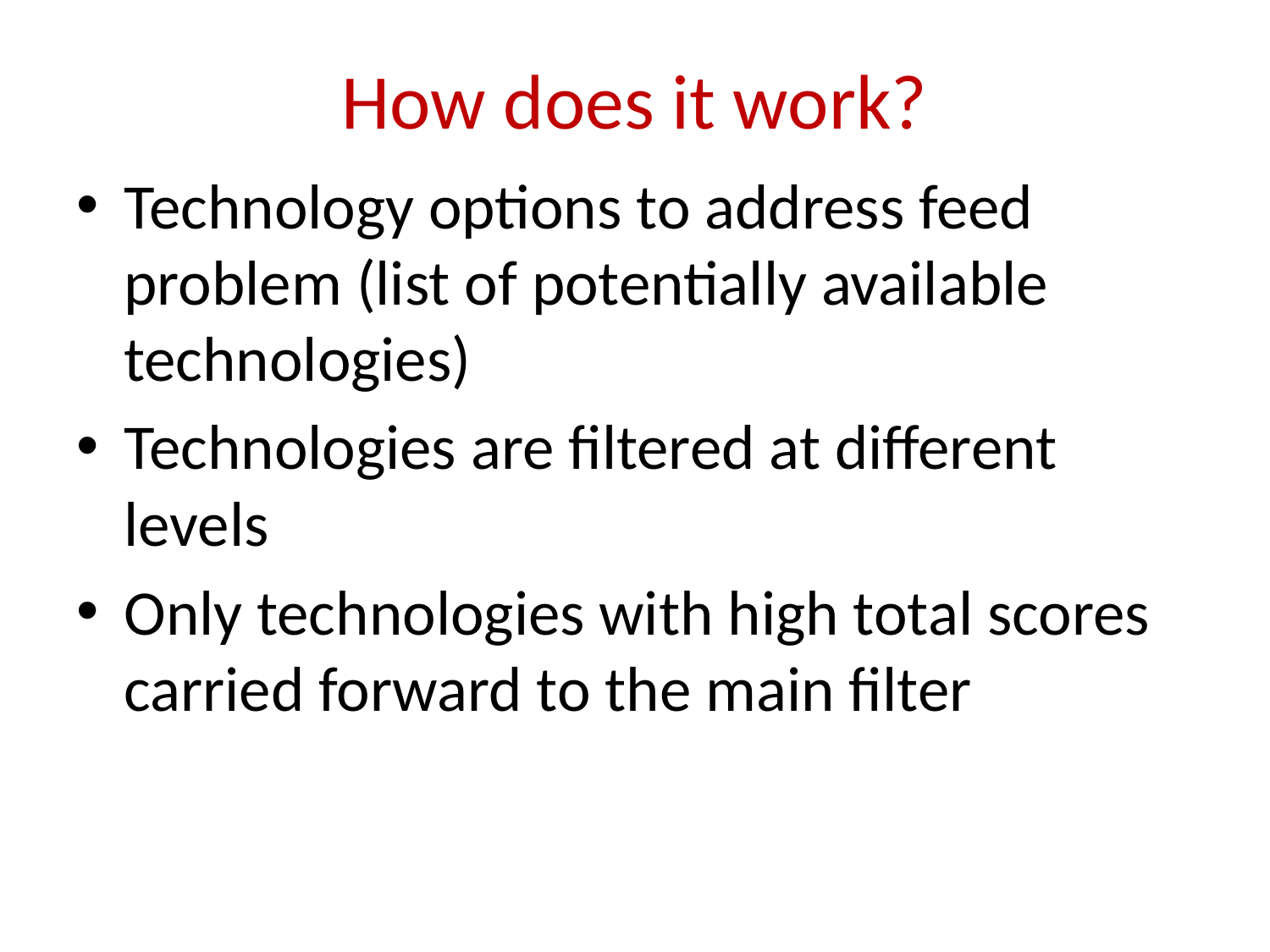

# How does it work?
Technology options to address feed problem (list of potentially available technologies)
Technologies are filtered at different levels
Only technologies with high total scores carried forward to the main filter